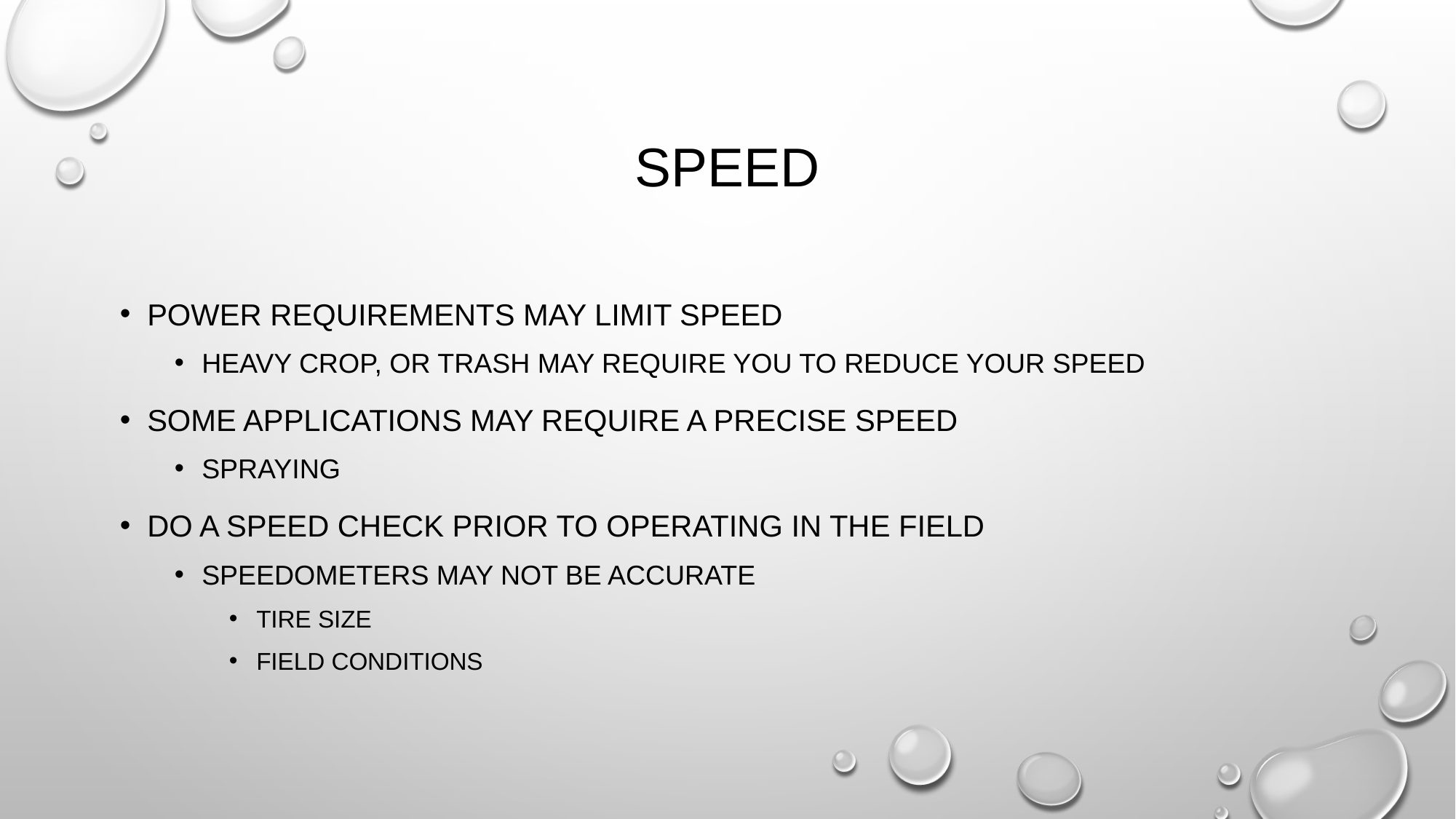

# speed
Power requirements may limit speed
Heavy crop, or trash may require you to reduce your speed
Some applications may require a precise speed
Spraying
Do a speed check prior to operating in the field
Speedometers may not be accurate
Tire size
Field conditions